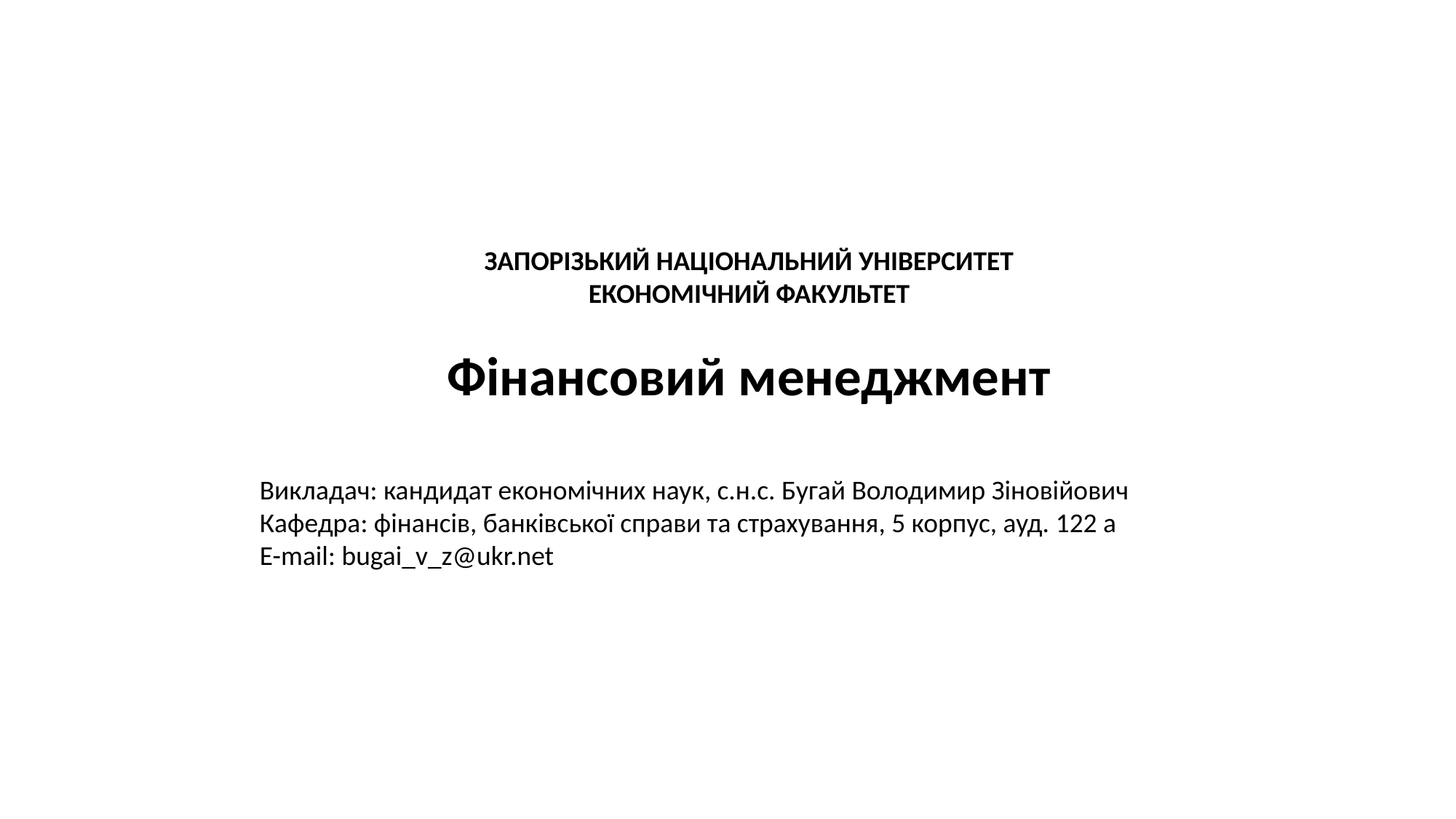

ЗАПОРІЗЬКИЙ НАЦІОНАЛЬНИЙ УНІВЕРСИТЕТ
ЕКОНОМІЧНИЙ ФАКУЛЬТЕТ

Фінансовий менеджмент

Викладач: кандидат економічних наук, с.н.с. Бугай Володимир Зіновійович
Кафедра: фінансів, банківської справи та страхування, 5 корпус, ауд. 122 а
E-mail: bugai_v_z@ukr.net